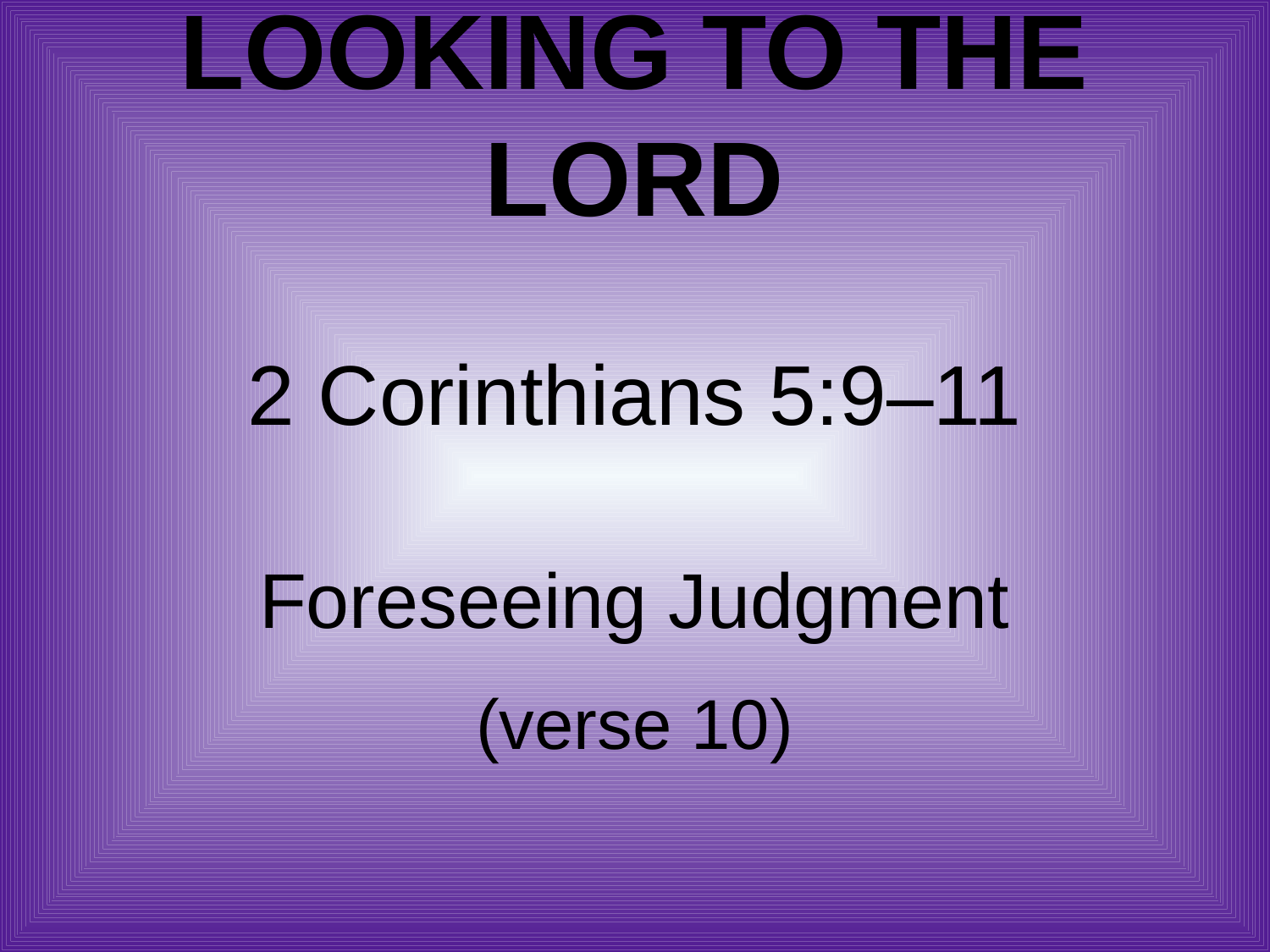

# Looking to the Lord
2 Corinthians 5:9–11

Foreseeing Judgment
(verse 10)